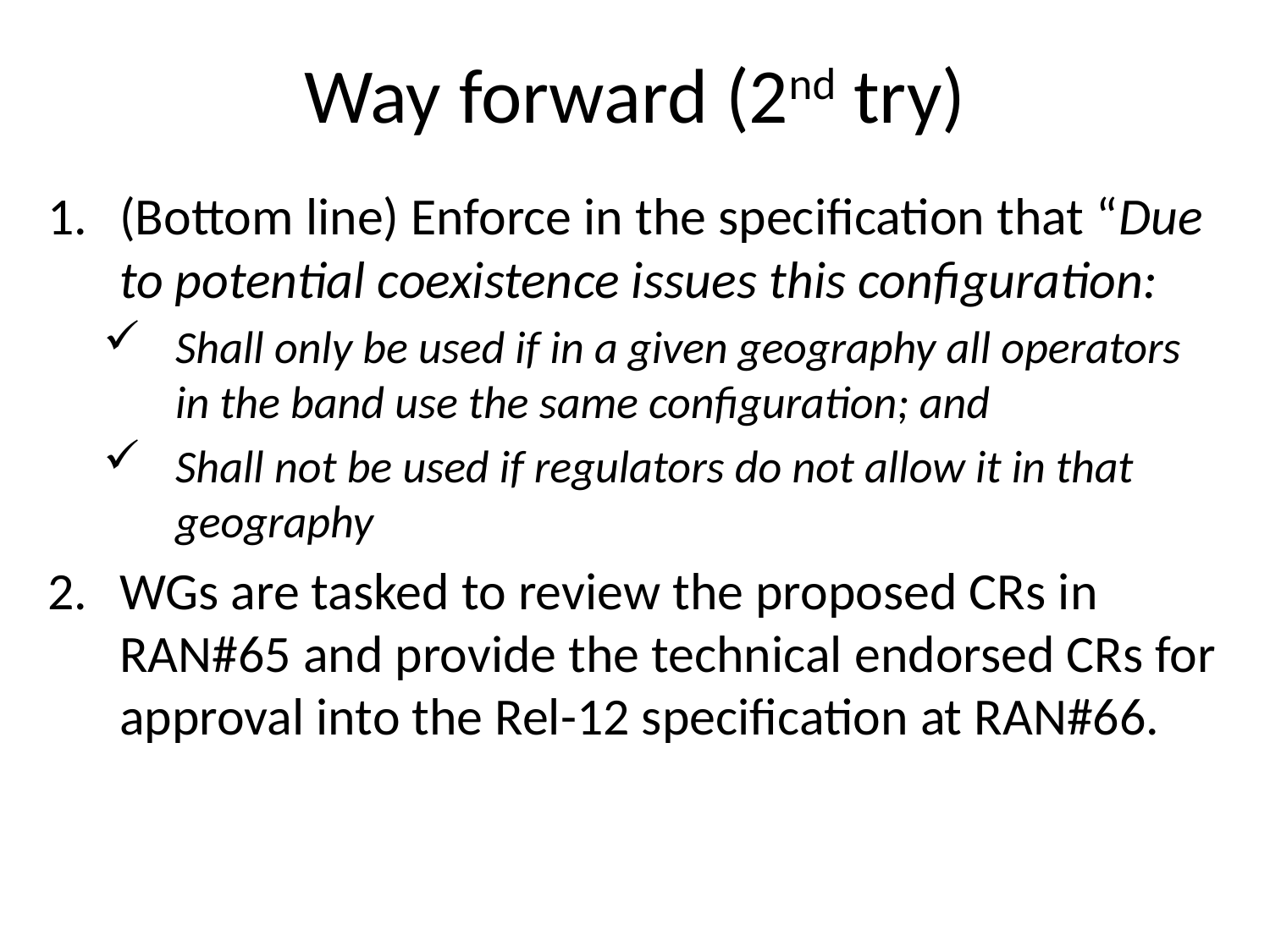

# Way forward (2nd try)
(Bottom line) Enforce in the specification that “Due to potential coexistence issues this configuration:
Shall only be used if in a given geography all operators in the band use the same configuration; and
Shall not be used if regulators do not allow it in that geography
WGs are tasked to review the proposed CRs in RAN#65 and provide the technical endorsed CRs for approval into the Rel-12 specification at RAN#66.